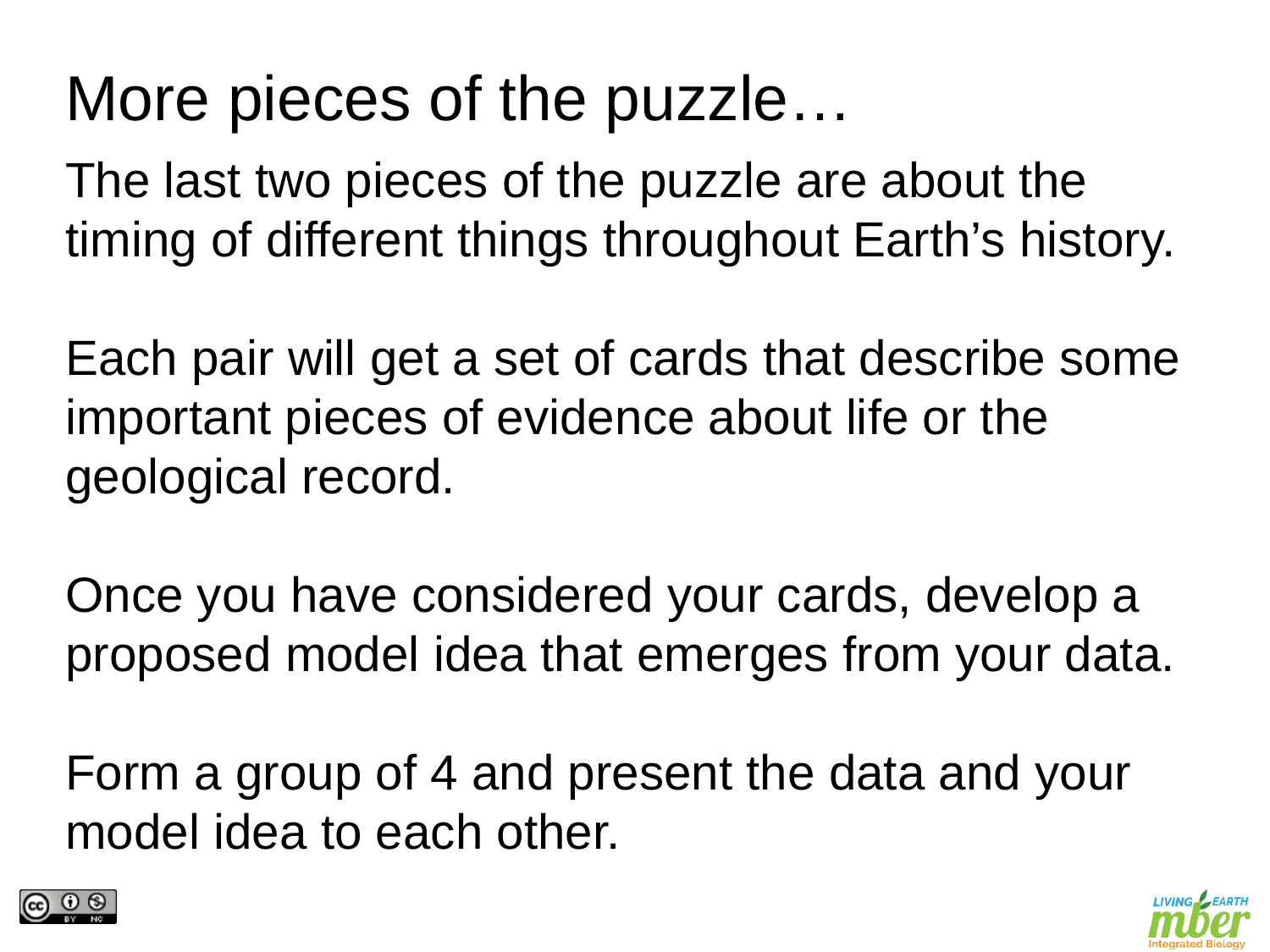

More pieces of the puzzle…
The last two pieces of the puzzle are about the timing of different things throughout Earth’s history.

Each pair will get a set of cards that describe some important pieces of evidence about life or the geological record.

Once you have considered your cards, develop a proposed model idea that emerges from your data.

Form a group of 4 and present the data and your model idea to each other.